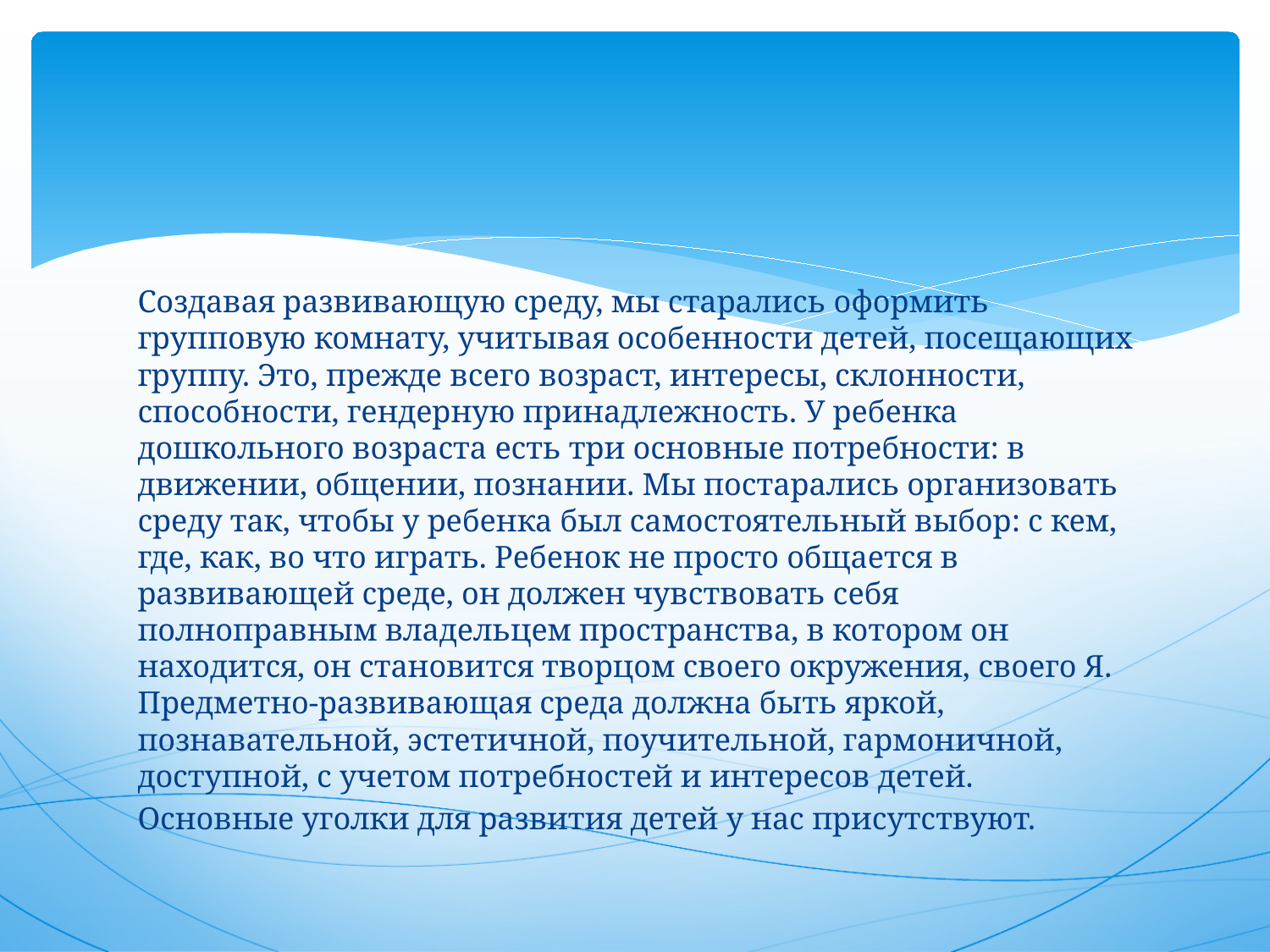

#
Создавая развивающую среду, мы старались оформить групповую комнату, учитывая особенности детей, посещающих группу. Это, прежде всего возраст, интересы, склонности, способности, гендерную принадлежность. У ребенка дошкольного возраста есть три основные потребности: в движении, общении, познании. Мы постарались организовать среду так, чтобы у ребенка был самостоятельный выбор: с кем, где, как, во что играть. Ребенок не просто общается в развивающей среде, он должен чувствовать себя полноправным владельцем пространства, в котором он находится, он становится творцом своего окружения, своего Я. Предметно-развивающая среда должна быть яркой, познавательной, эстетичной, поучительной, гармоничной, доступной, с учетом потребностей и интересов детей.
Основные уголки для развития детей у нас присутствуют.